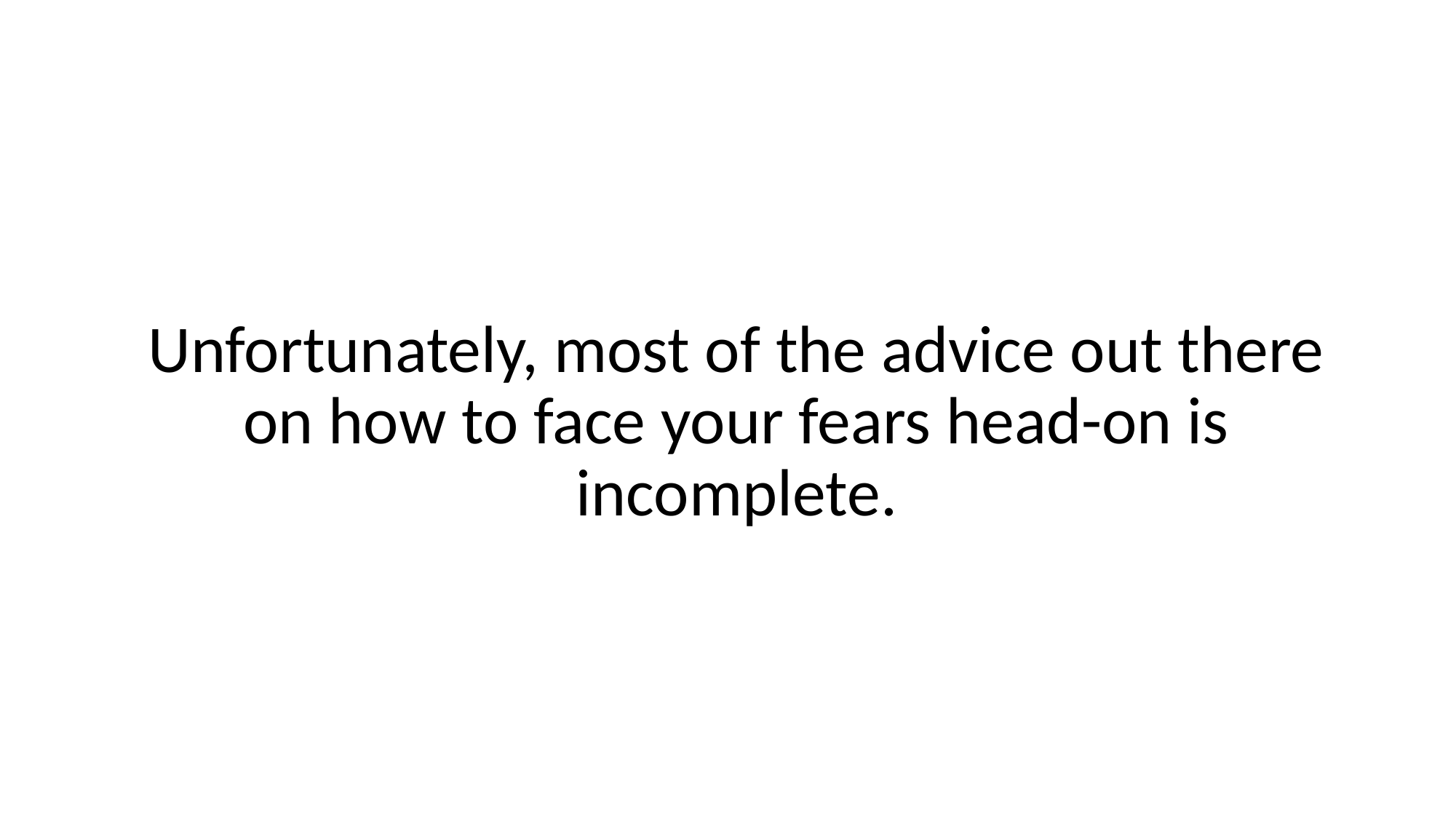

Unfortunately, most of the advice out there on how to face your fears head-on is incomplete.